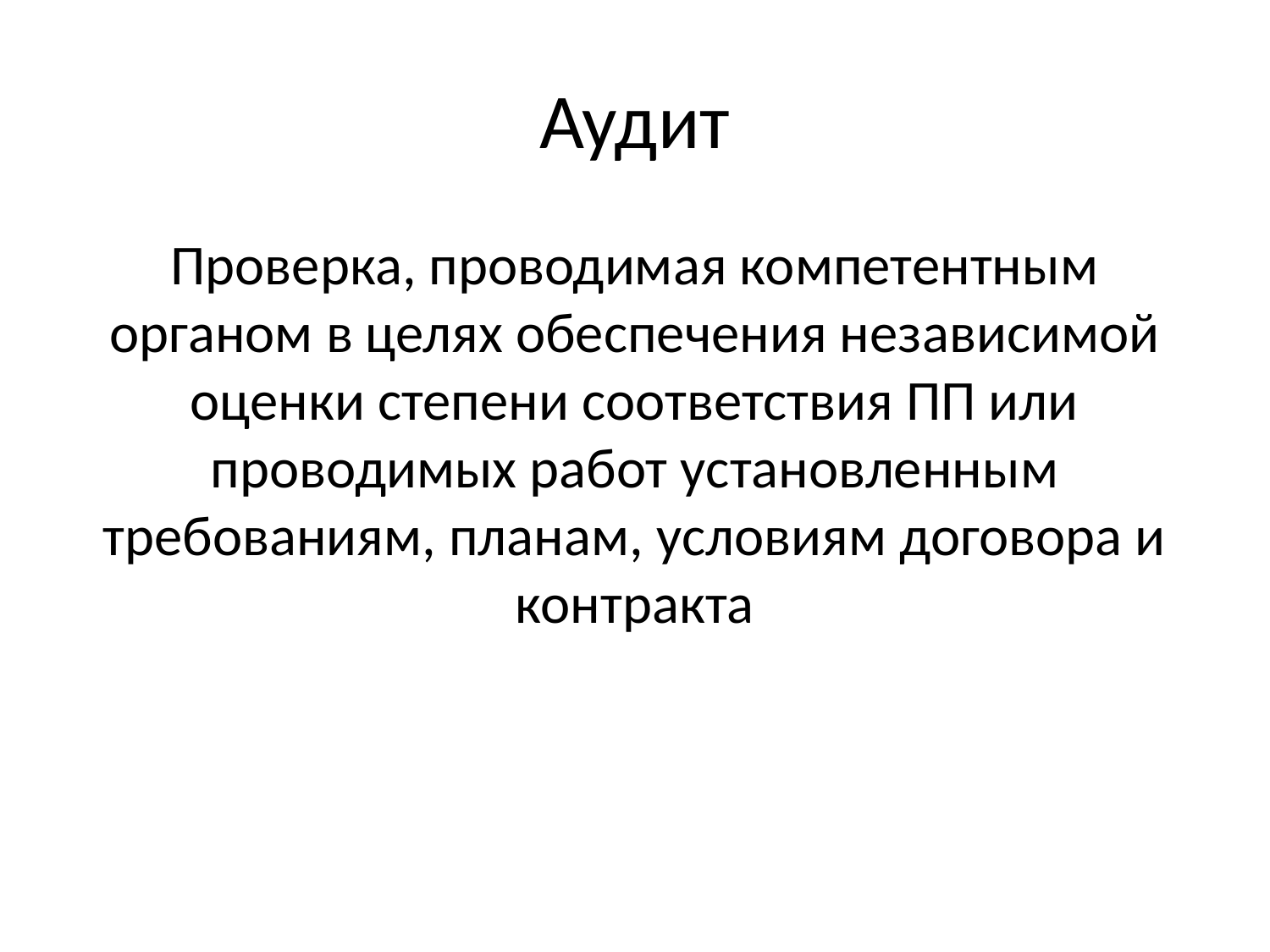

# Аудит
Проверка, проводимая компетентным органом в целях обеспечения независимой оценки степени соответствия ПП или проводимых работ установленным требованиям, планам, условиям договора и контракта